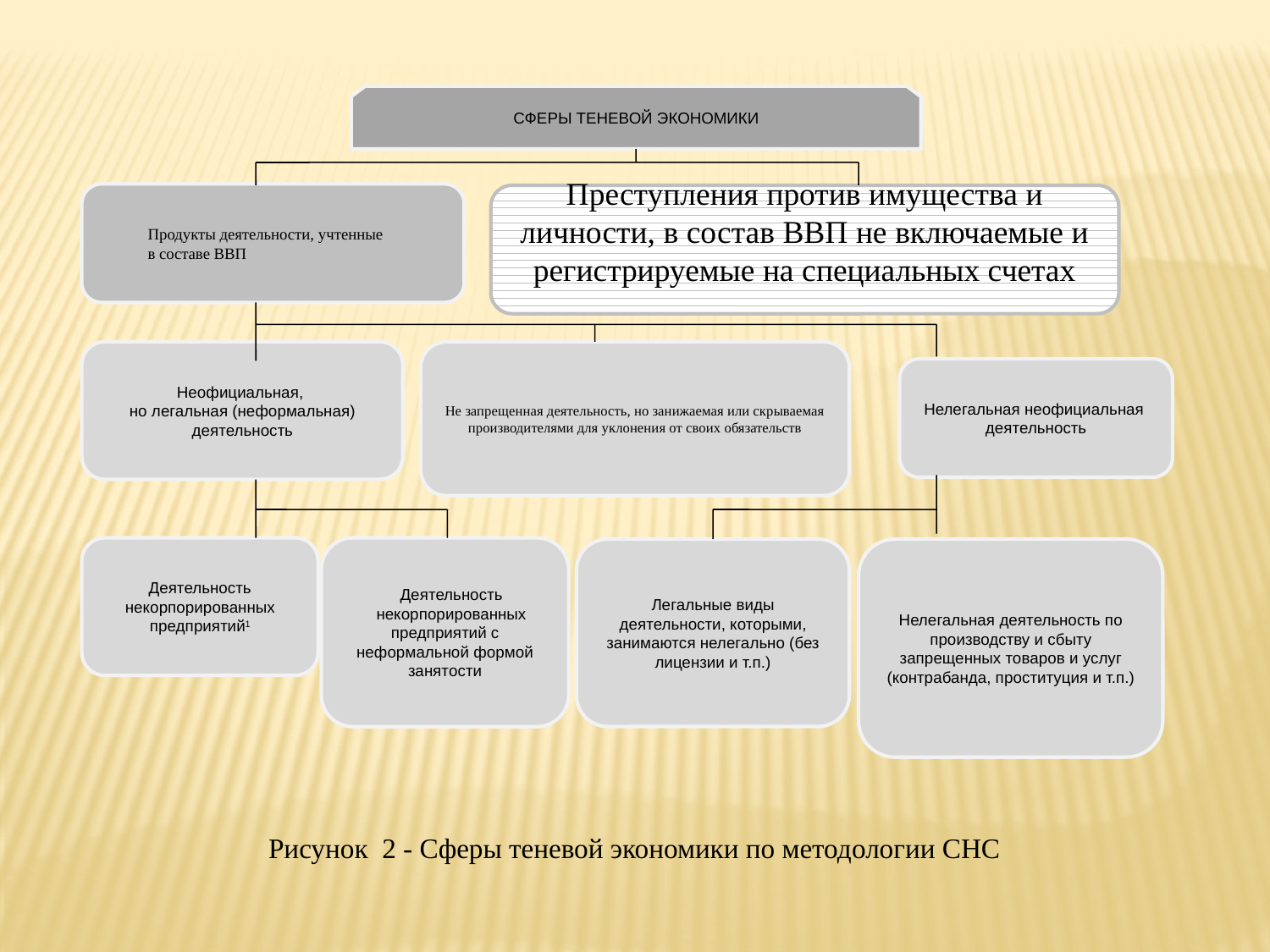

СФЕРЫ ТЕНЕВОЙ ЭКОНОМИКИ

Продукты деятельности, учтенные
в составе ВВП
Преступления против имущества и личности, в состав ВВП не включаемые и регистрируемые на специальных счетах

Не запрещенная деятельность, но занижаемая или скрываемая производителями для уклонения от своих обязательств
Неофициальная,
но легальная (неформальная) деятельность
Нелегальная неофициальная  деятельность

Деятельность некорпорированных предприятий1
Деятельность
некорпорированных предприятий с неформальной формой занятости
Легальные виды деятельности, которыми, занимаются нелегально (без лицензии и т.п.)
Нелегальная деятельность по производству и сбыту запрещенных товаров и услуг (контрабанда, проституция и т.п.)
Рисунок  2 - Сферы теневой экономики по методологии СНС